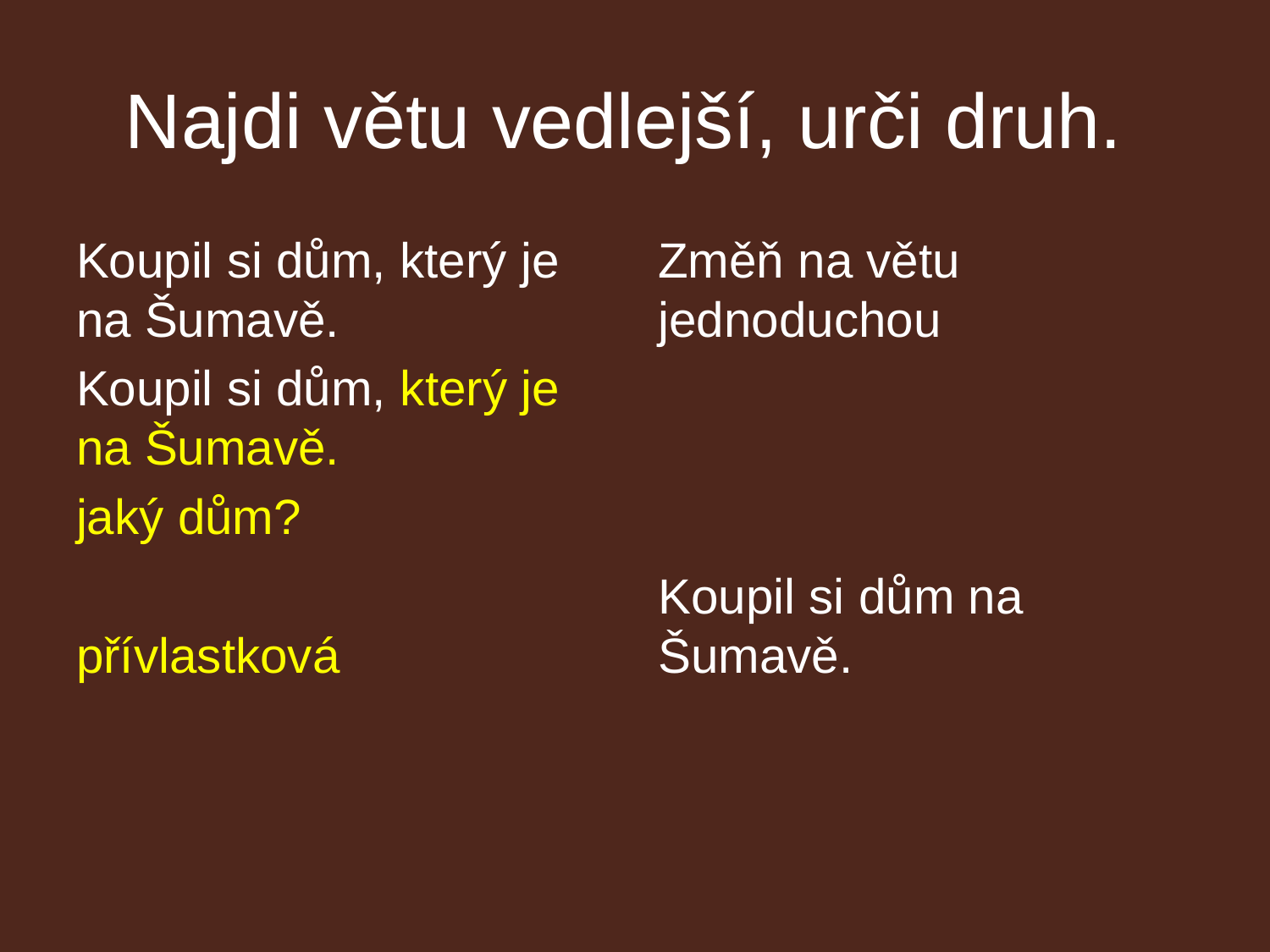

# Najdi větu vedlejší, urči druh.
Koupil si dům, který je na Šumavě.
Koupil si dům, který je na Šumavě.
jaký dům?

přívlastková

Změň na větu jednoduchou

Koupil si dům na Šumavě.